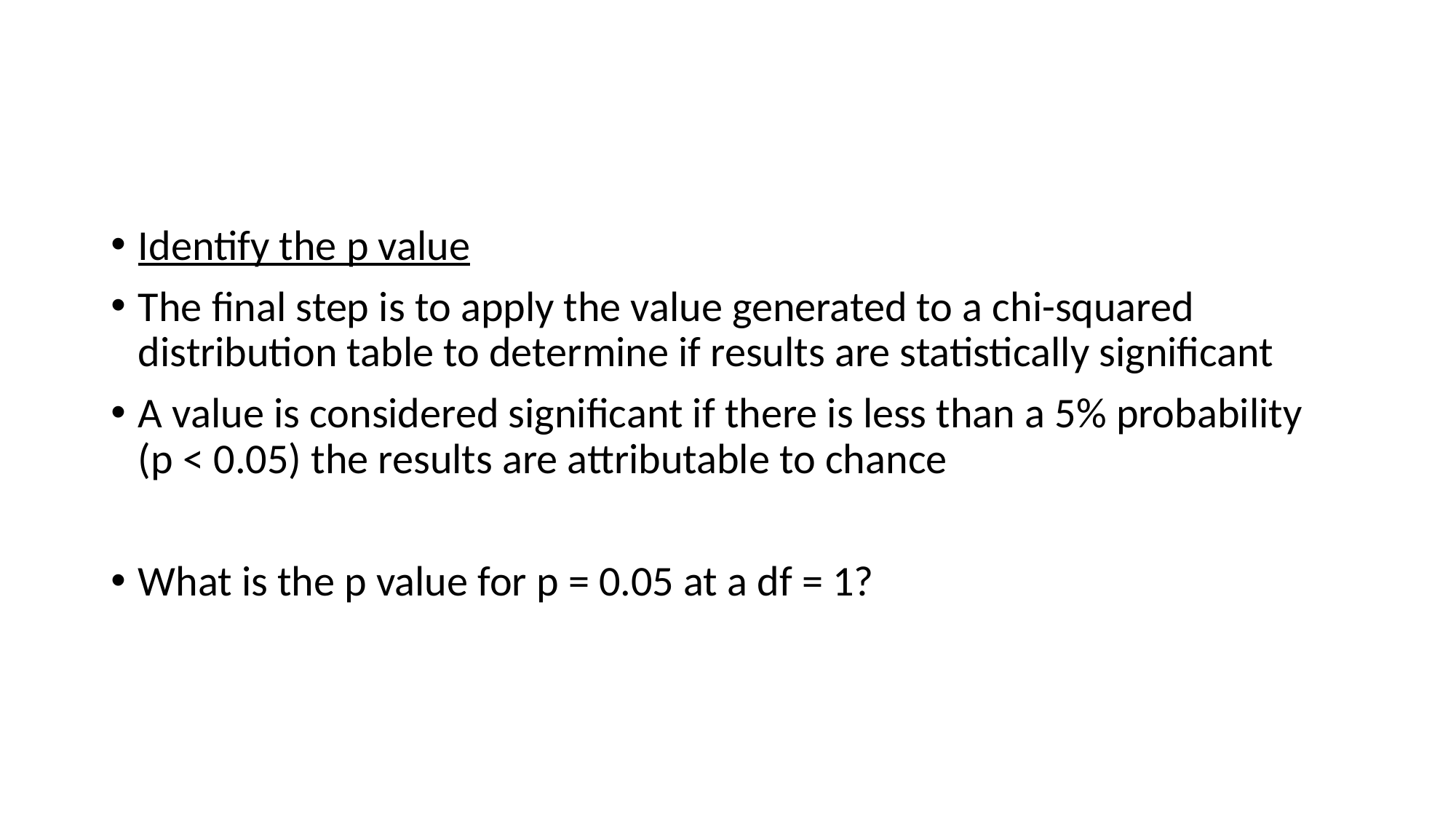

#
Identify the p value
The final step is to apply the value generated to a chi-squared distribution table to determine if results are statistically significant
A value is considered significant if there is less than a 5% probability (p < 0.05) the results are attributable to chance

What is the p value for p = 0.05 at a df = 1?